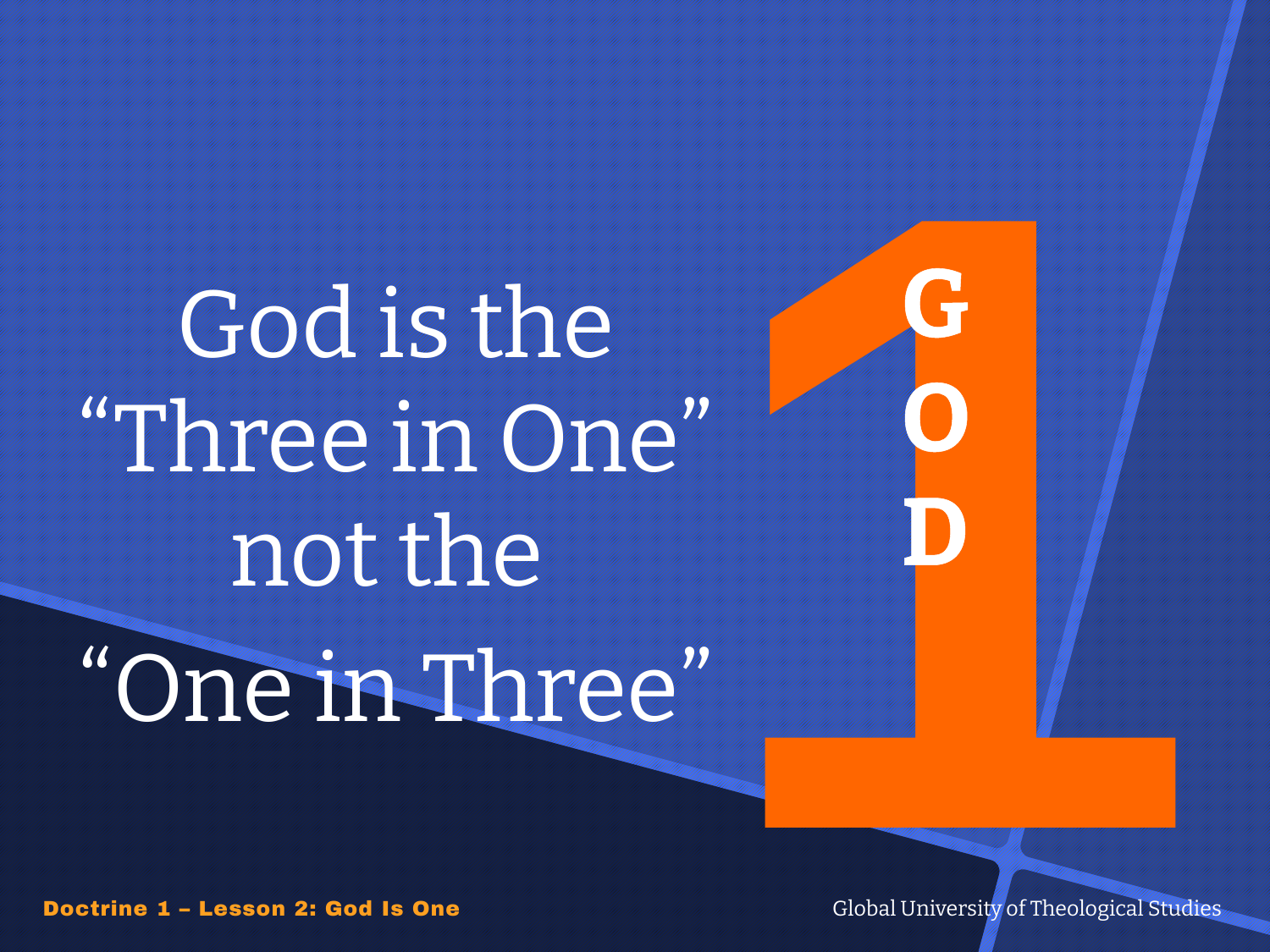

1

God is the “Three in One” not the
“One in Three”
G
O
D
Doctrine 1 – Lesson 2: God Is One                                               Global University of Theological Studies